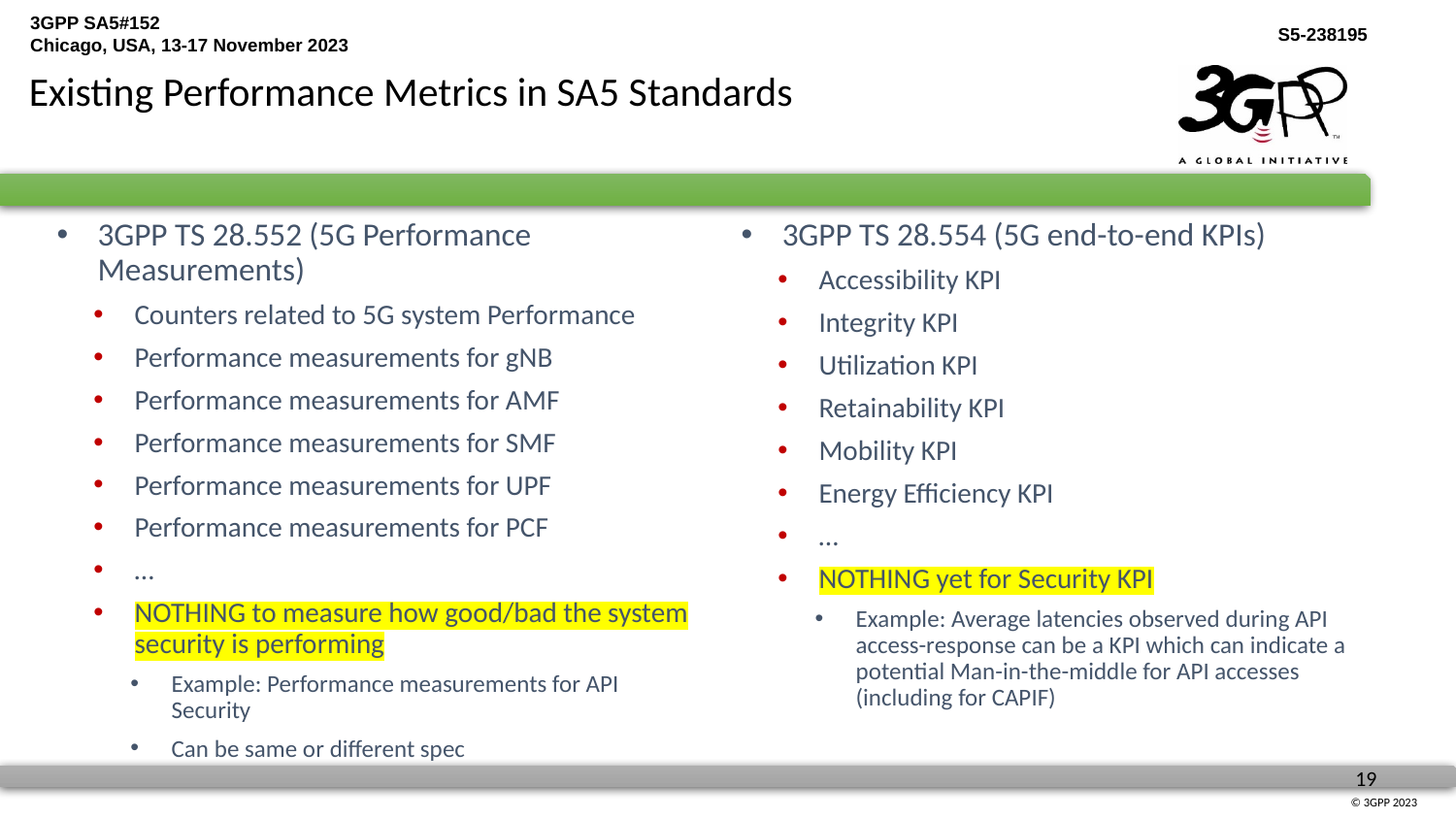

Existing Performance Metrics in SA5 Standards
3GPP TS 28.552 (5G Performance Measurements)
Counters related to 5G system Performance
Performance measurements for gNB
Performance measurements for AMF
Performance measurements for SMF
Performance measurements for UPF
Performance measurements for PCF
…
NOTHING to measure how good/bad the system security is performing
Example: Performance measurements for API Security
Can be same or different spec
3GPP TS 28.554 (5G end-to-end KPIs)
Accessibility KPI
Integrity KPI
Utilization KPI
Retainability KPI
Mobility KPI
Energy Efficiency KPI
…
NOTHING yet for Security KPI
Example: Average latencies observed during API access-response can be a KPI which can indicate a potential Man-in-the-middle for API accesses (including for CAPIF)